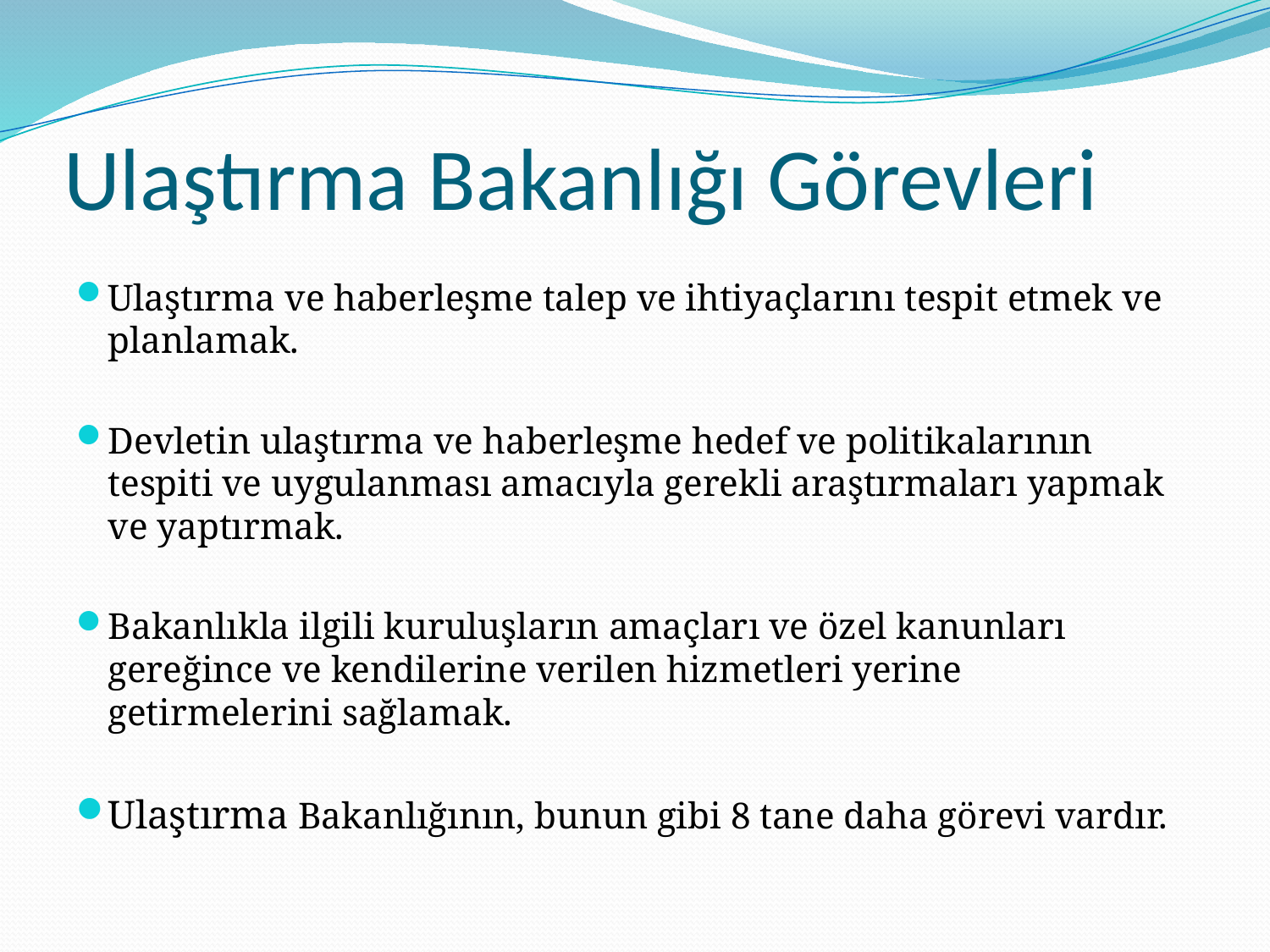

# Ulaştırma Bakanlığı Görevleri
Ulaştırma ve haberleşme talep ve ihtiyaçlarını tespit etmek ve planlamak.

Devletin ulaştırma ve haberleşme hedef ve politikalarının tespiti ve uygulanması amacıyla gerekli araştırmaları yapmak ve yaptırmak.

Bakanlıkla ilgili kuruluşların amaçları ve özel kanunları gereğince ve kendilerine verilen hizmetleri yerine getirmelerini sağlamak.

Ulaştırma Bakanlığının, bunun gibi 8 tane daha görevi vardır.